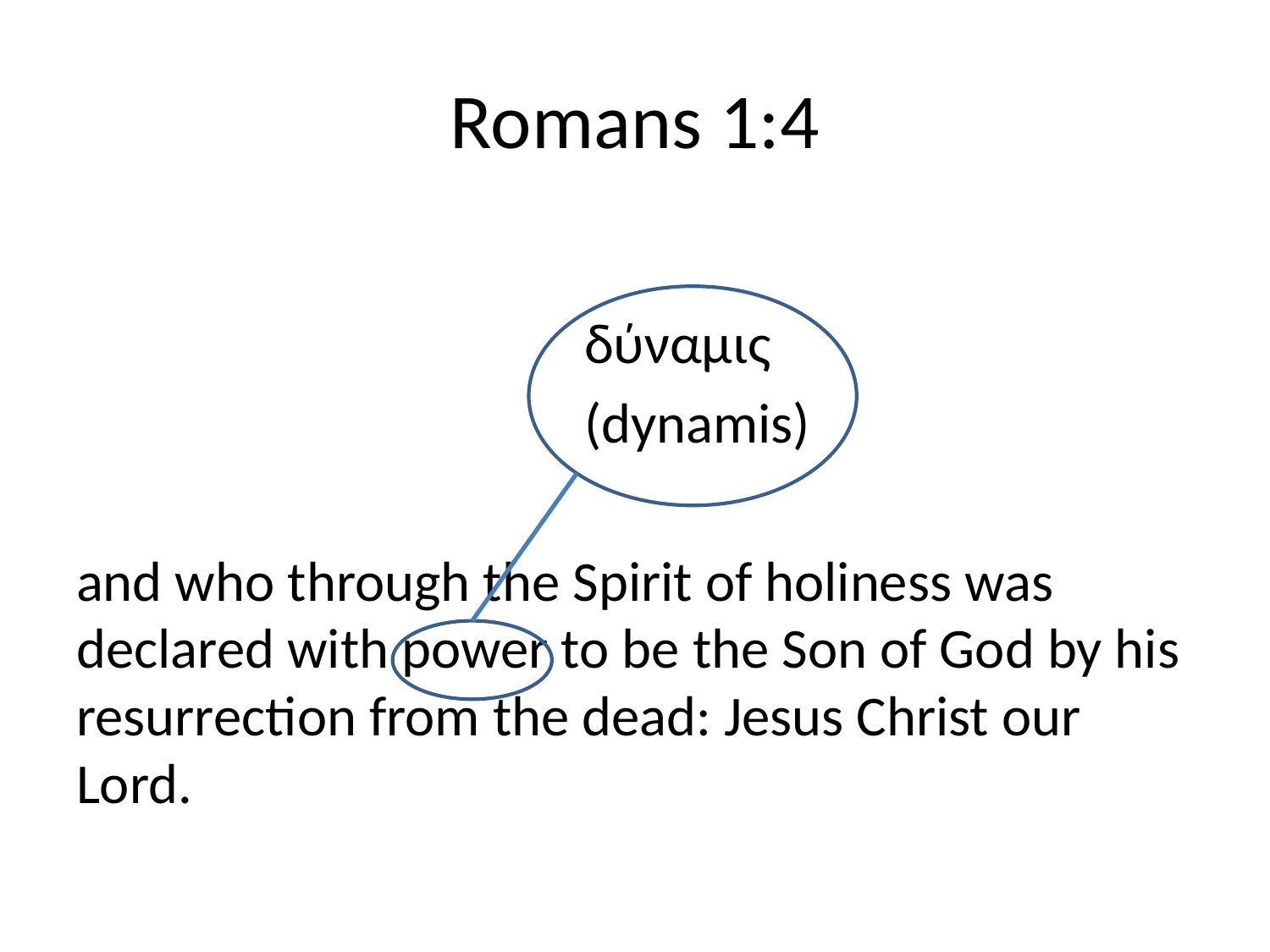

# Romans 1:4

				δύναμις
				(dynamis)

and who through the Spirit of holiness was declared with power to be the Son of God by his resurrection from the dead: Jesus Christ our Lord.